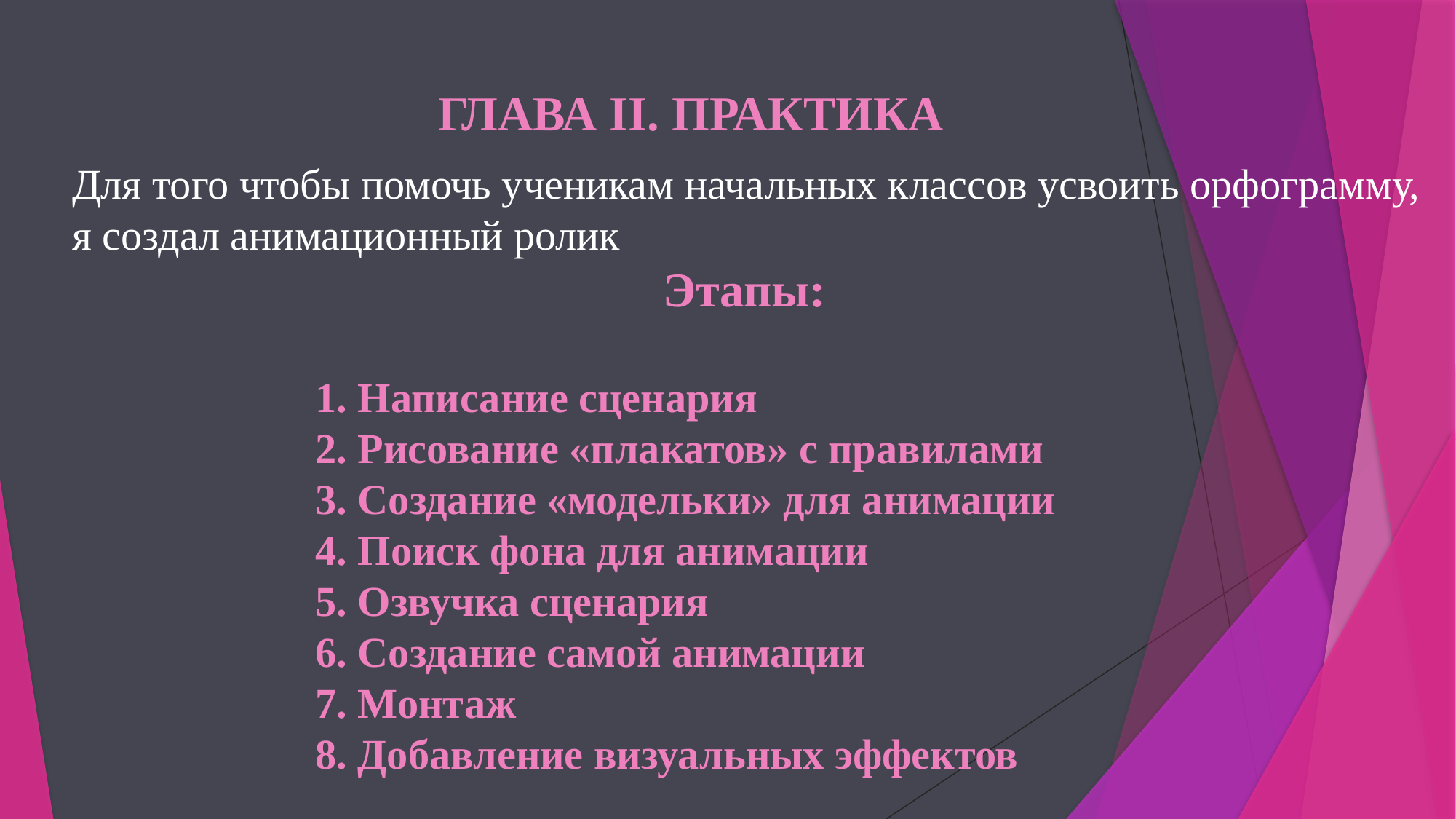

ГЛАВА II. ПРАКТИКА
Для того чтобы помочь ученикам начальных классов усвоить орфограмму, я создал анимационный ролик
                                                        Этапы:
1. Написание сценария
2. Рисование «плакатов» с правилами
3. Создание «модельки» для анимации
4. Поиск фона для анимации
5. Озвучка сценария
6. Создание самой анимации
7. Монтаж
8. Добавление визуальных эффектов